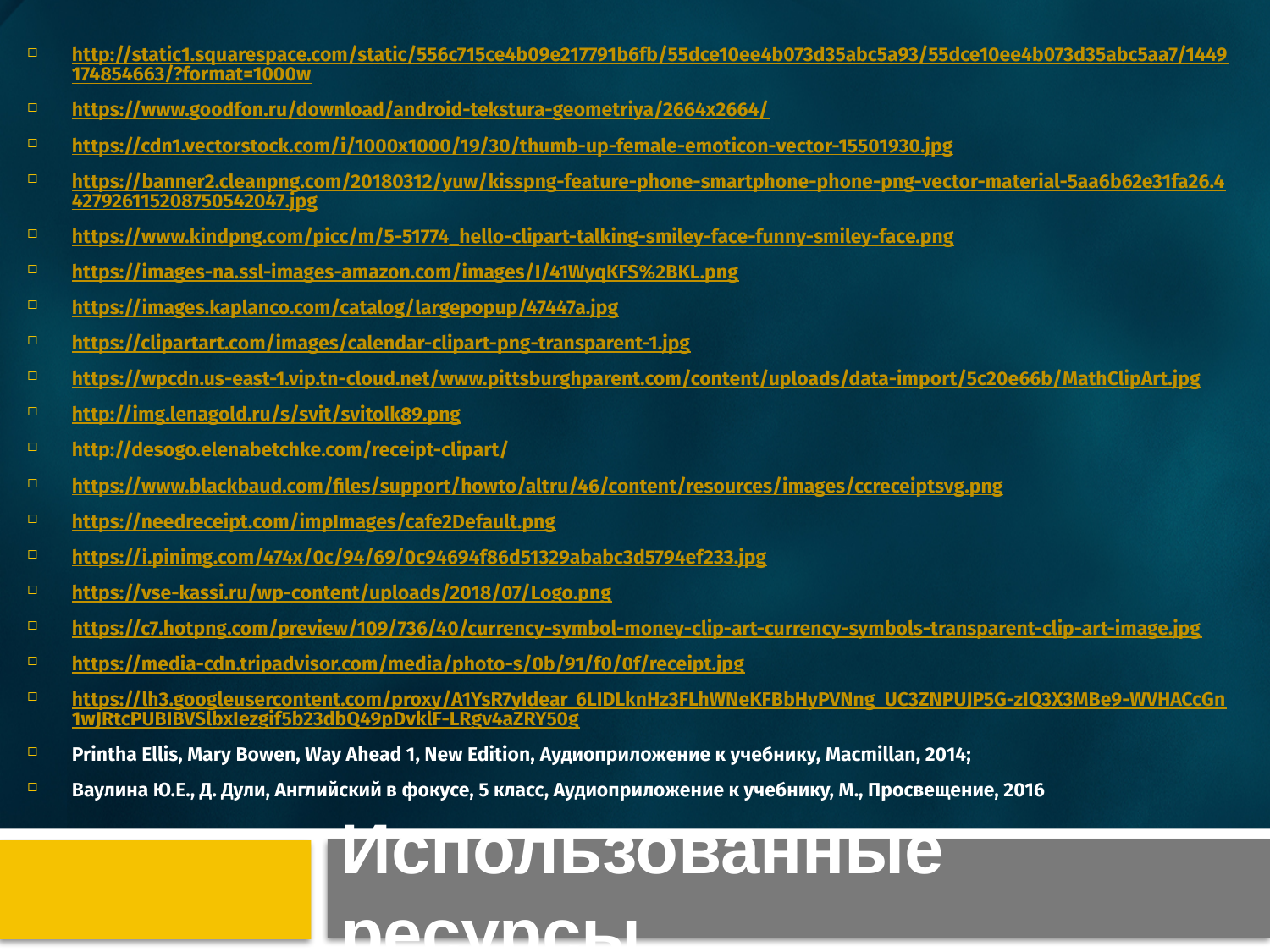

http://static1.squarespace.com/static/556c715ce4b09e217791b6fb/55dce10ee4b073d35abc5a93/55dce10ee4b073d35abc5aa7/1449174854663/?format=1000w
https://www.goodfon.ru/download/android-tekstura-geometriya/2664x2664/
https://cdn1.vectorstock.com/i/1000x1000/19/30/thumb-up-female-emoticon-vector-15501930.jpg
https://banner2.cleanpng.com/20180312/yuw/kisspng-feature-phone-smartphone-phone-png-vector-material-5aa6b62e31fa26.4427926115208750542047.jpg
https://www.kindpng.com/picc/m/5-51774_hello-clipart-talking-smiley-face-funny-smiley-face.png
https://images-na.ssl-images-amazon.com/images/I/41WyqKFS%2BKL.png
https://images.kaplanco.com/catalog/largepopup/47447a.jpg
https://clipartart.com/images/calendar-clipart-png-transparent-1.jpg
https://wpcdn.us-east-1.vip.tn-cloud.net/www.pittsburghparent.com/content/uploads/data-import/5c20e66b/MathClipArt.jpg
http://img.lenagold.ru/s/svit/svitolk89.png
http://desogo.elenabetchke.com/receipt-clipart/
https://www.blackbaud.com/files/support/howto/altru/46/content/resources/images/ccreceiptsvg.png
https://needreceipt.com/impImages/cafe2Default.png
https://i.pinimg.com/474x/0c/94/69/0c94694f86d51329ababc3d5794ef233.jpg
https://vse-kassi.ru/wp-content/uploads/2018/07/Logo.png
https://c7.hotpng.com/preview/109/736/40/currency-symbol-money-clip-art-currency-symbols-transparent-clip-art-image.jpg
https://media-cdn.tripadvisor.com/media/photo-s/0b/91/f0/0f/receipt.jpg
https://lh3.googleusercontent.com/proxy/A1YsR7yIdear_6LIDLknHz3FLhWNeKFBbHyPVNng_UC3ZNPUJP5G-zIQ3X3MBe9-WVHACcGn1wJRtcPUBIBVSlbxIezgif5b23dbQ49pDvklF-LRgv4aZRY50g
Printha Ellis, Mary Bowen, Way Ahead 1, New Edition, Аудиоприложение к учебнику, Macmillan, 2014;
Ваулина Ю.Е., Д. Дули, Английский в фокусе, 5 класс, Аудиоприложение к учебнику, М., Просвещение, 2016
Использованные ресурсы